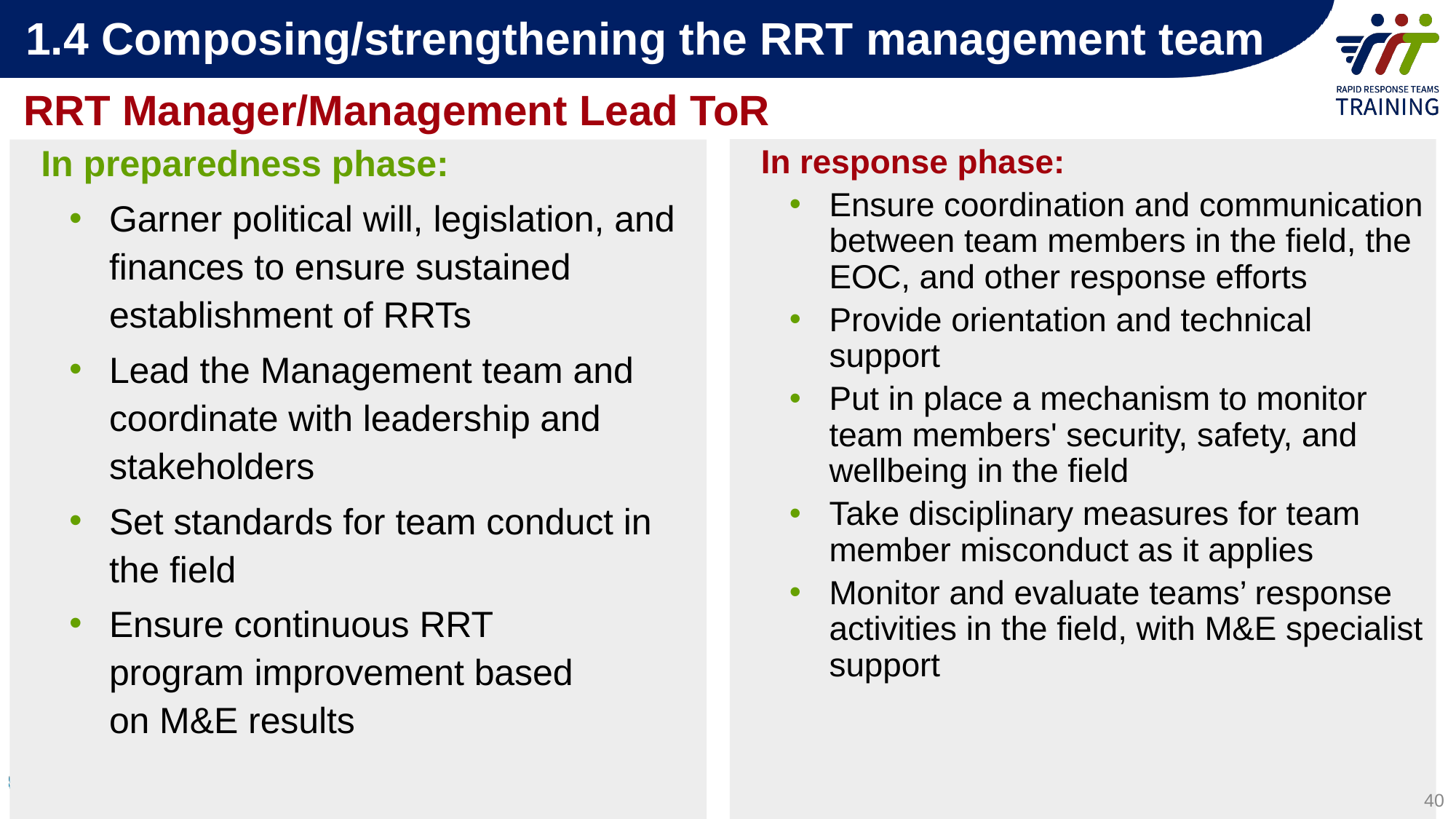

1.4 Composing/strengthening the RRT management team
RRT Manager/Management Lead ToR
In response phase:
Ensure coordination and communication between team members in the field, the EOC, and other response efforts
Provide orientation and technical support
Put in place a mechanism to monitor team members' security, safety, and wellbeing in the field
Take disciplinary measures for team member misconduct as it applies
Monitor and evaluate teams’ response activities in the field, with M&E specialist support

In preparedness phase:
Garner political will, legislation, and finances to ensure sustained establishment of RRTs
Lead the Management team and coordinate with leadership and stakeholders
Set standards for team conduct in the field
Ensure continuous RRT program improvement based on M&E results

40